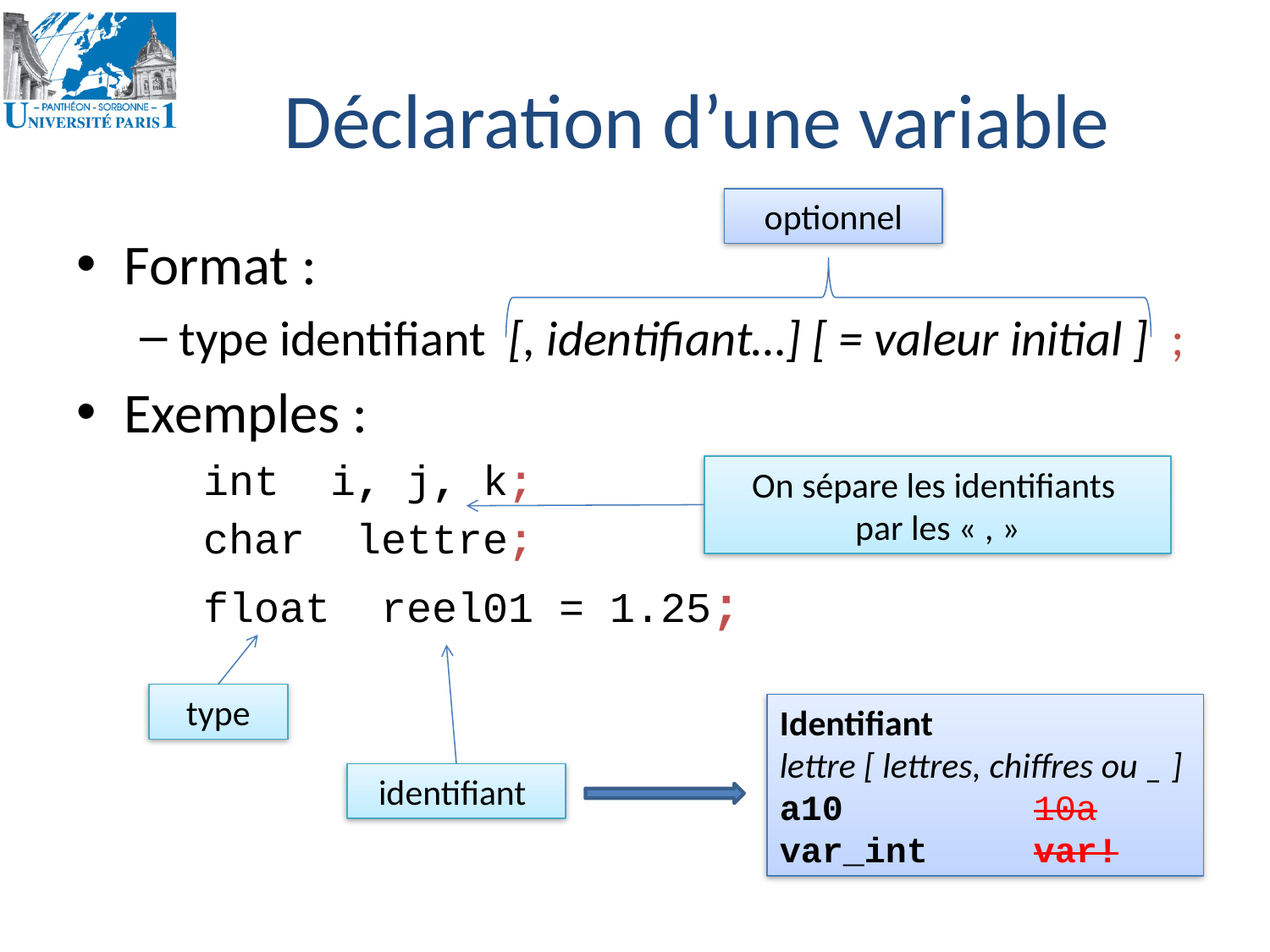

# Déclaration d’une variable
optionnel
Format :
type identifiant  [, identifiant…] [ = valeur initial ]  ;
Exemples :
int  i, j, k;
char  lettre;
float  reel01 = 1.25;

On sépare les identifiants
par les « , »
type
Identifiant
lettre [ lettres, chiffres ou _ ]
a10		10a
var_int	var!
identifiant